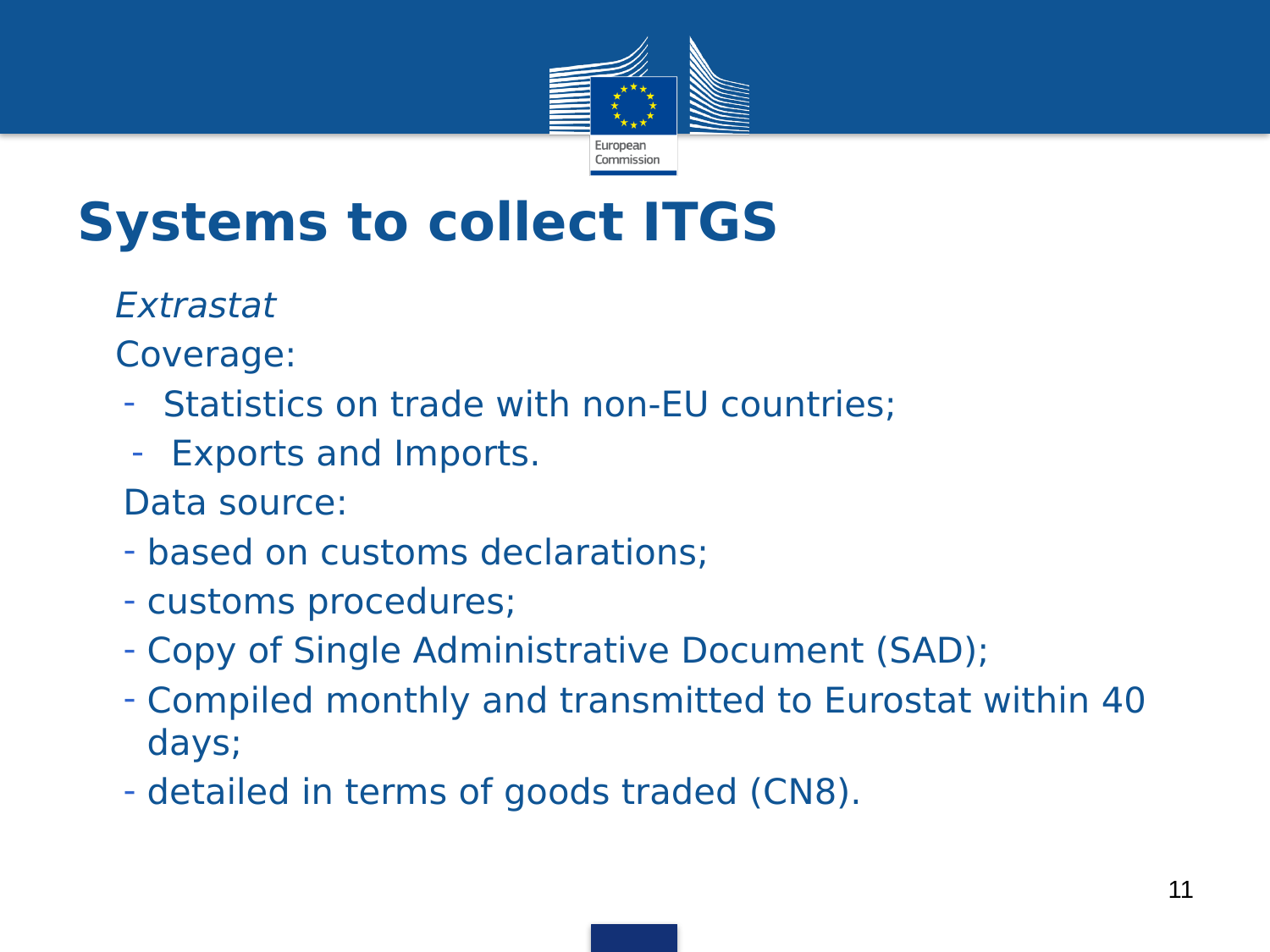

# Systems to collect ITGS
Extrastat
Coverage:
Statistics on trade with non-EU countries;
Exports and Imports.
Data source:
based on customs declarations;
customs procedures;
Copy of Single Administrative Document (SAD);
Compiled monthly and transmitted to Eurostat within 40 days;
detailed in terms of goods traded (CN8).
11